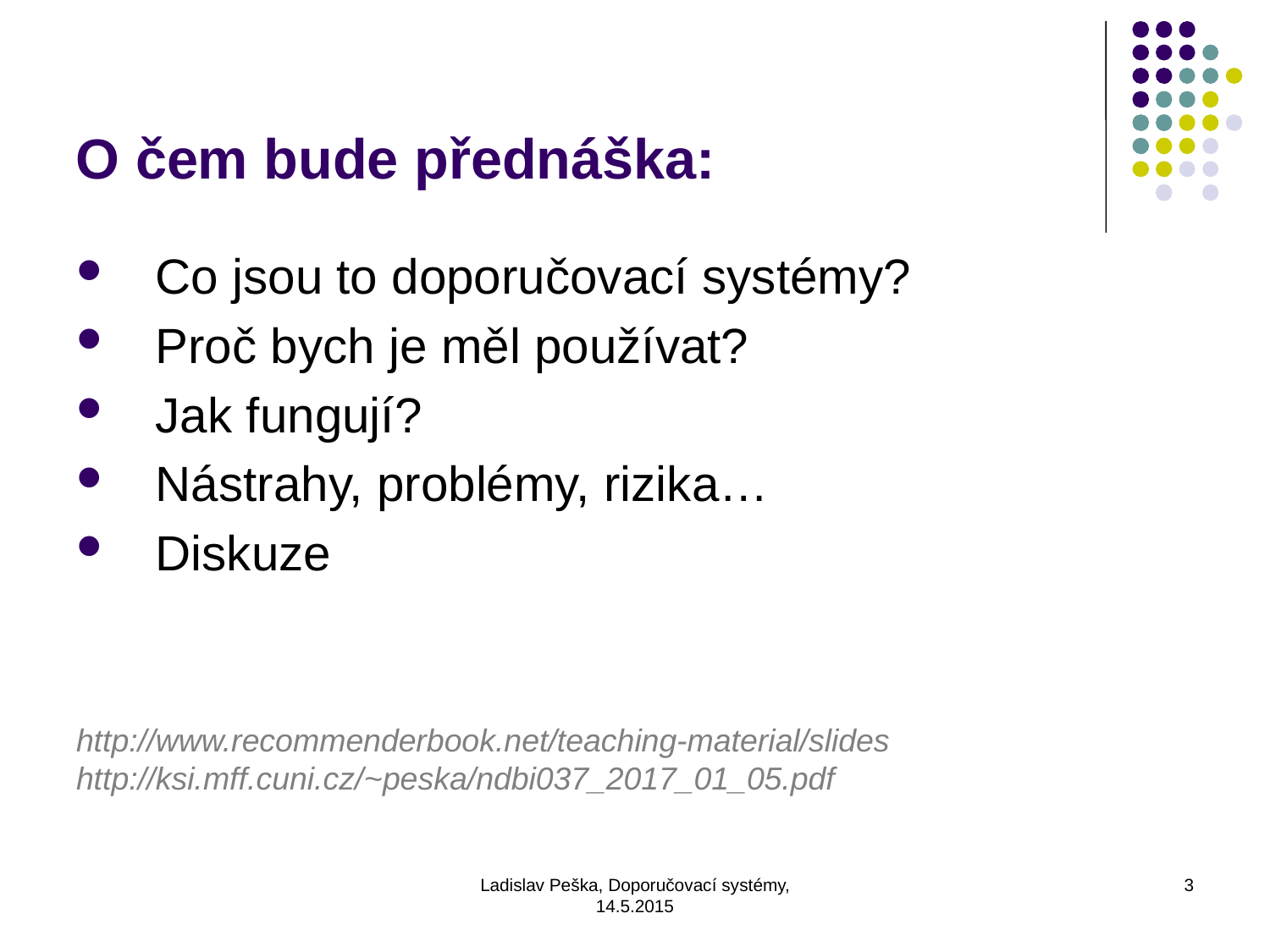

O čem bude přednáška:
Co jsou to doporučovací systémy?
Proč bych je měl používat?
Jak fungují?
Nástrahy, problémy, rizika…
Diskuze

http://www.recommenderbook.net/teaching-material/slides
http://ksi.mff.cuni.cz/~peska/ndbi037_2017_01_05.pdf
Ladislav Peška, Doporučovací systémy, 14.5.2015
3